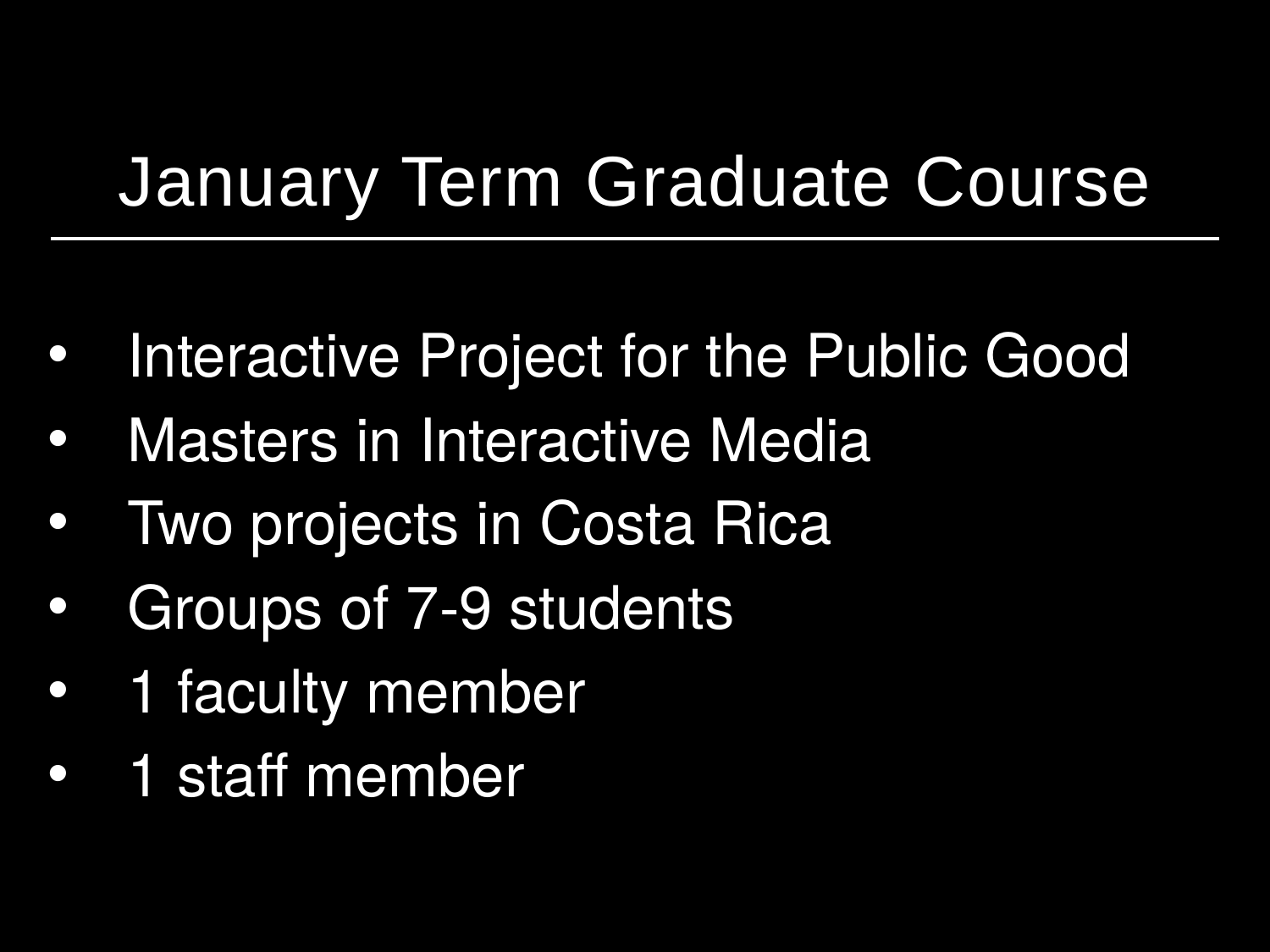

# January Term Graduate Course
Interactive Project for the Public Good
Masters in Interactive Media
Two projects in Costa Rica
Groups of 7-9 students
1 faculty member
1 staff member